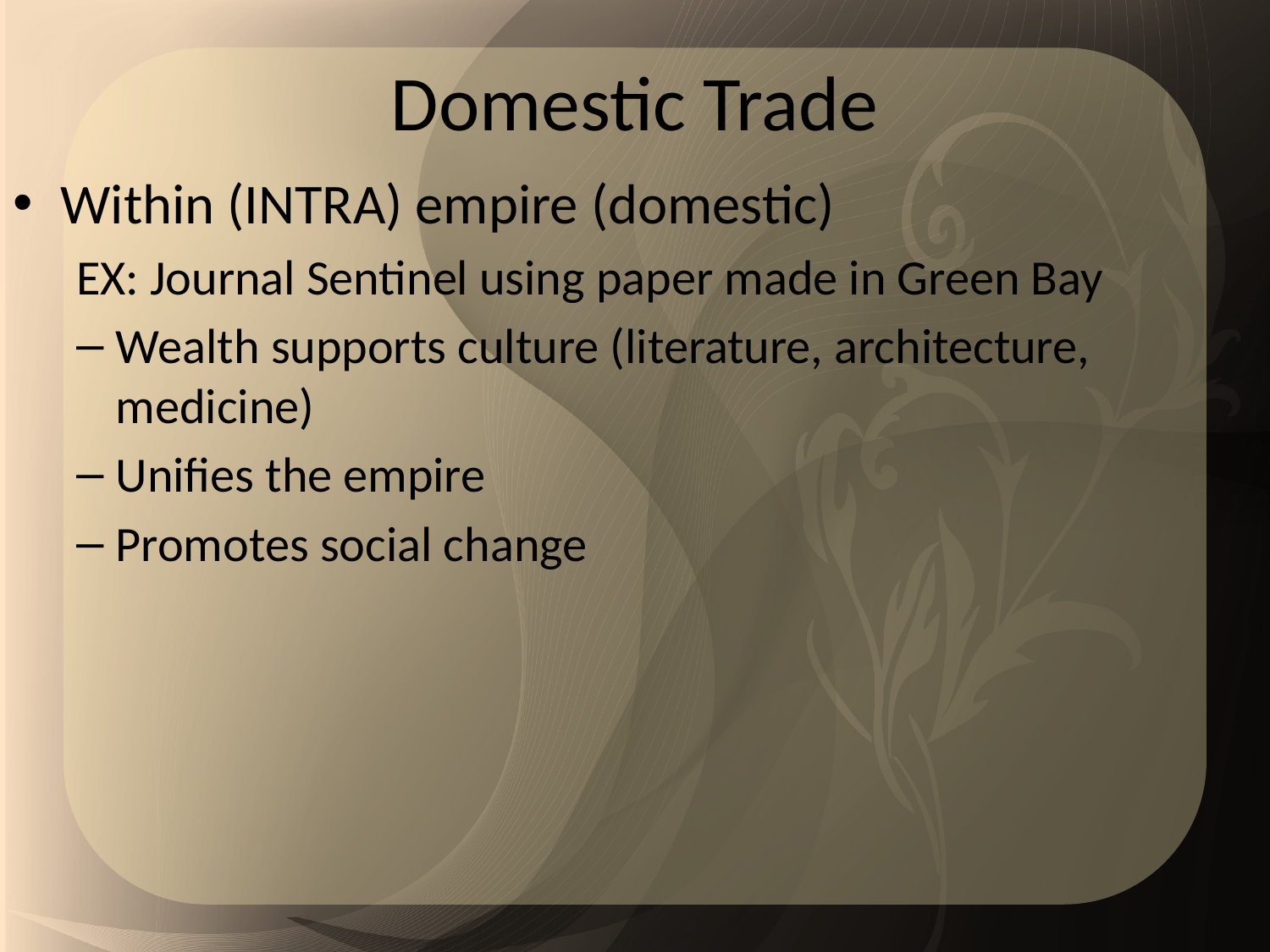

# Domestic Trade
Within (INTRA) empire (domestic)
EX: Journal Sentinel using paper made in Green Bay
Wealth supports culture (literature, architecture, medicine)
Unifies the empire
Promotes social change